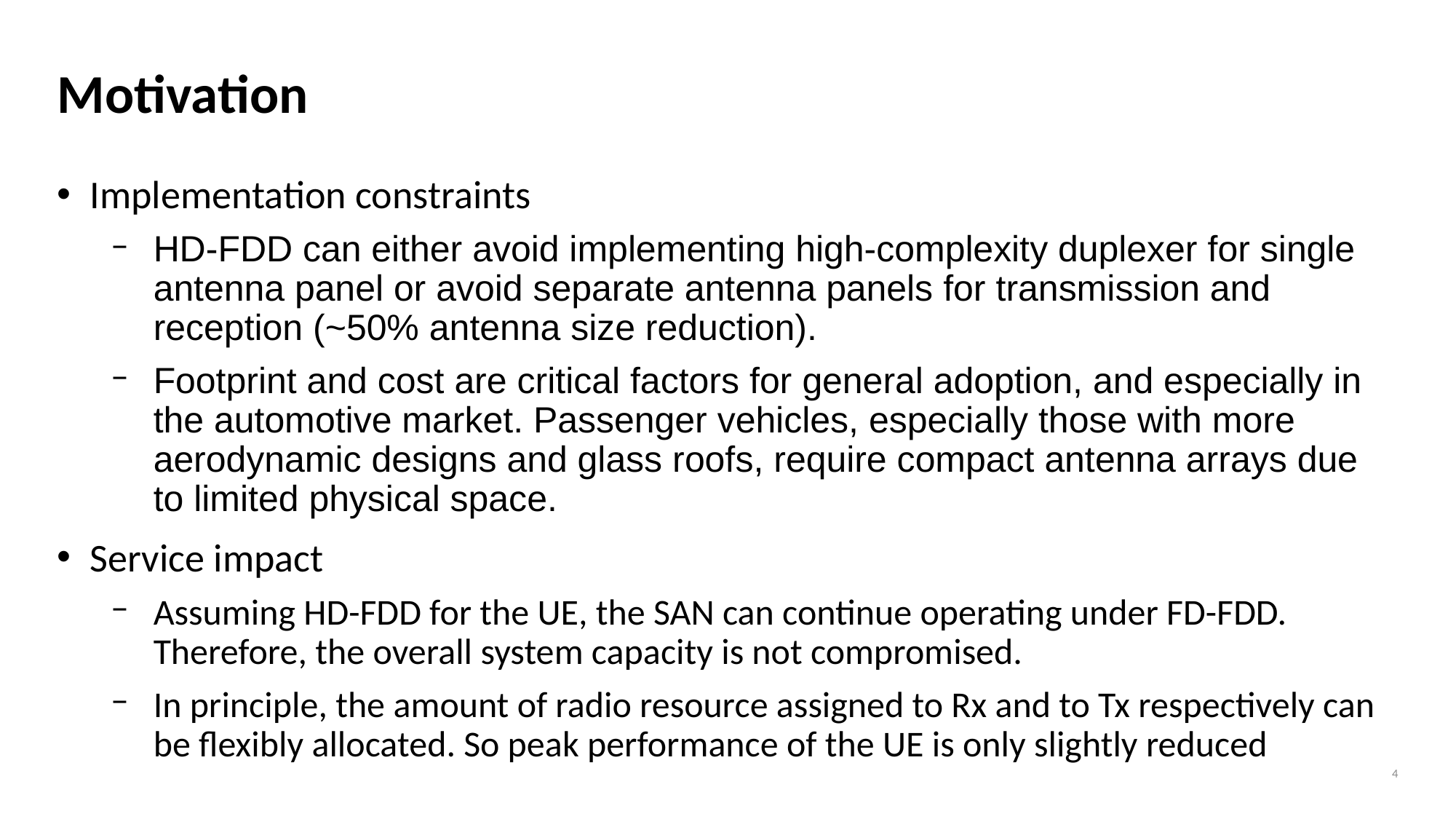

# Motivation
Implementation constraints
HD-FDD can either avoid implementing high-complexity duplexer for single antenna panel or avoid separate antenna panels for transmission and reception (~50% antenna size reduction).
Footprint and cost are critical factors for general adoption, and especially in the automotive market. Passenger vehicles, especially those with more aerodynamic designs and glass roofs, require compact antenna arrays due to limited physical space.
Service impact
Assuming HD-FDD for the UE, the SAN can continue operating under FD-FDD. Therefore, the overall system capacity is not compromised.
In principle, the amount of radio resource assigned to Rx and to Tx respectively can be flexibly allocated. So peak performance of the UE is only slightly reduced
4